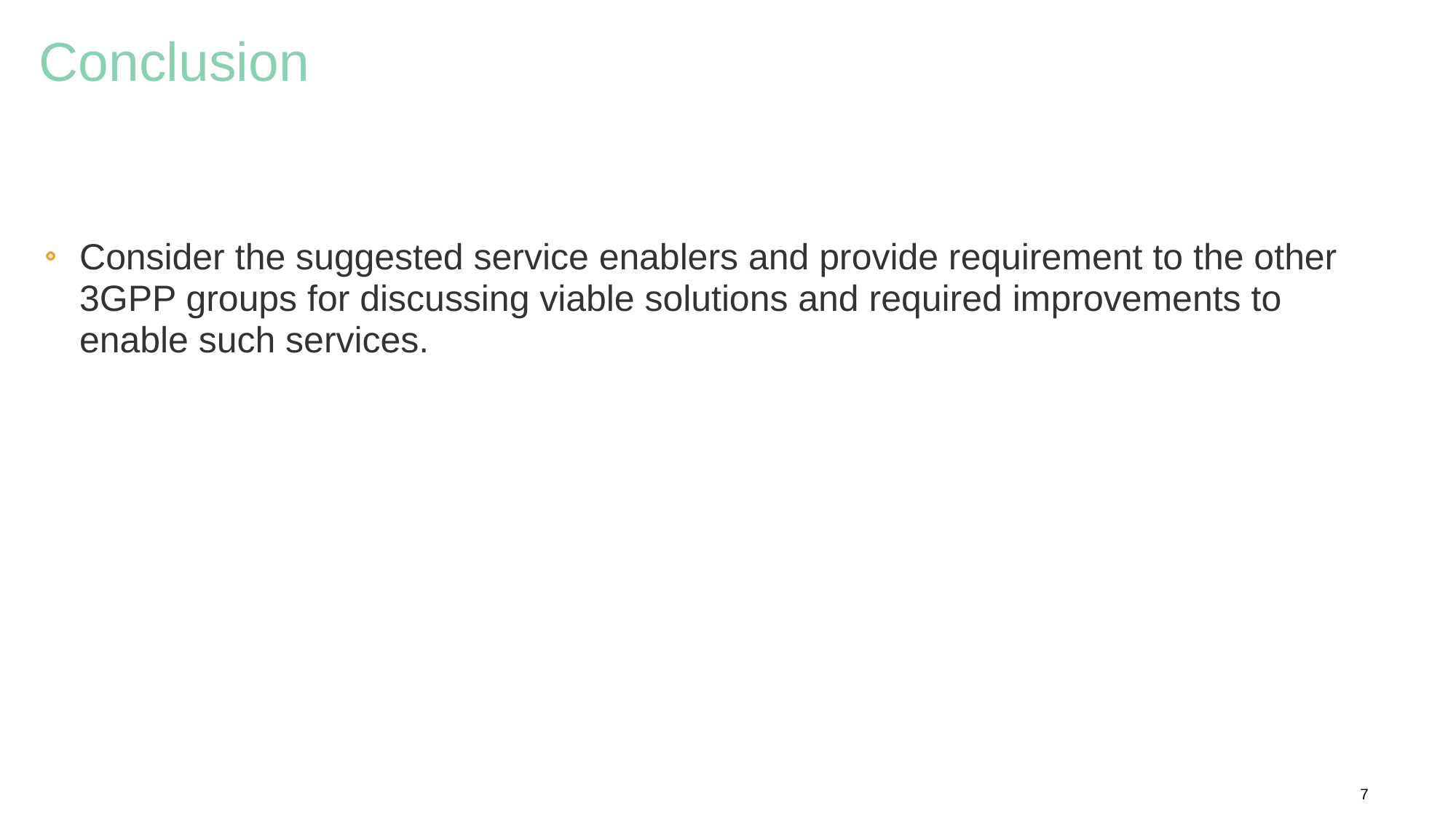

# Conclusion
Consider the suggested service enablers and provide requirement to the other 3GPP groups for discussing viable solutions and required improvements to enable such services.